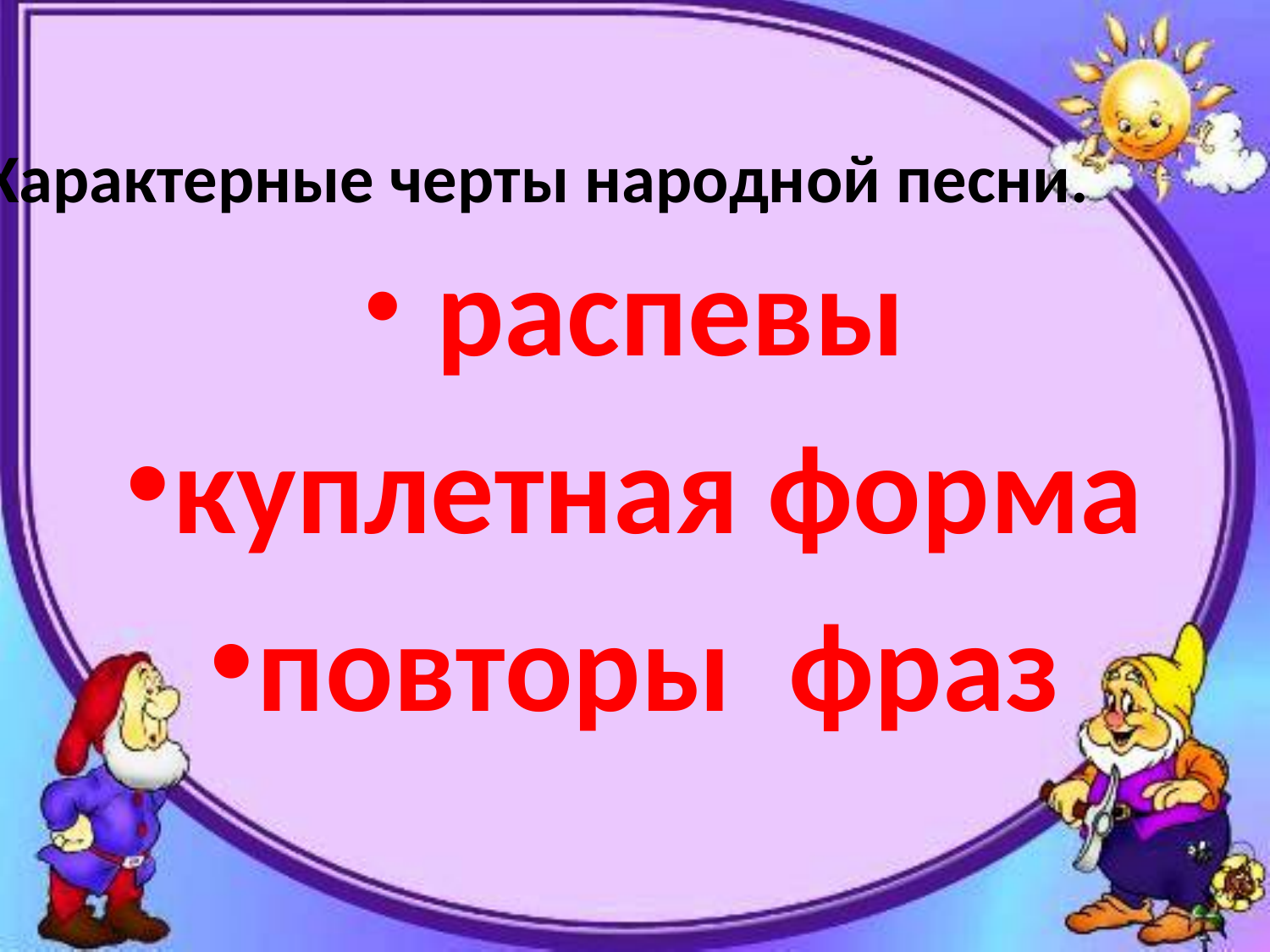

# Характерные черты народной песни.
 распевы
куплетная форма
повторы  фраз